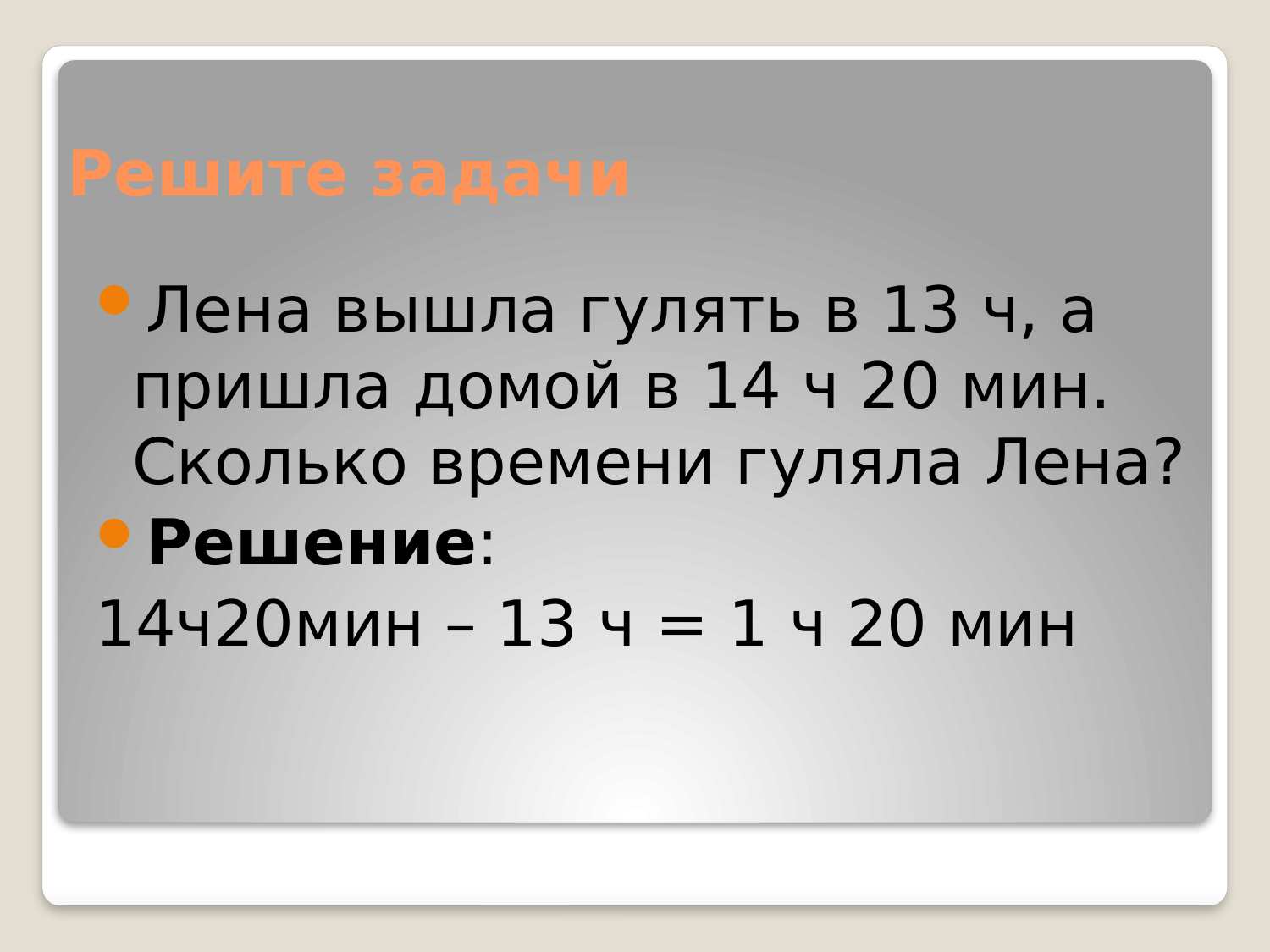

# Решите задачи
Лена вышла гулять в 13 ч, а пришла домой в 14 ч 20 мин. Сколько времени гуляла Лена?
Решение:
14ч20мин – 13 ч = 1 ч 20 мин